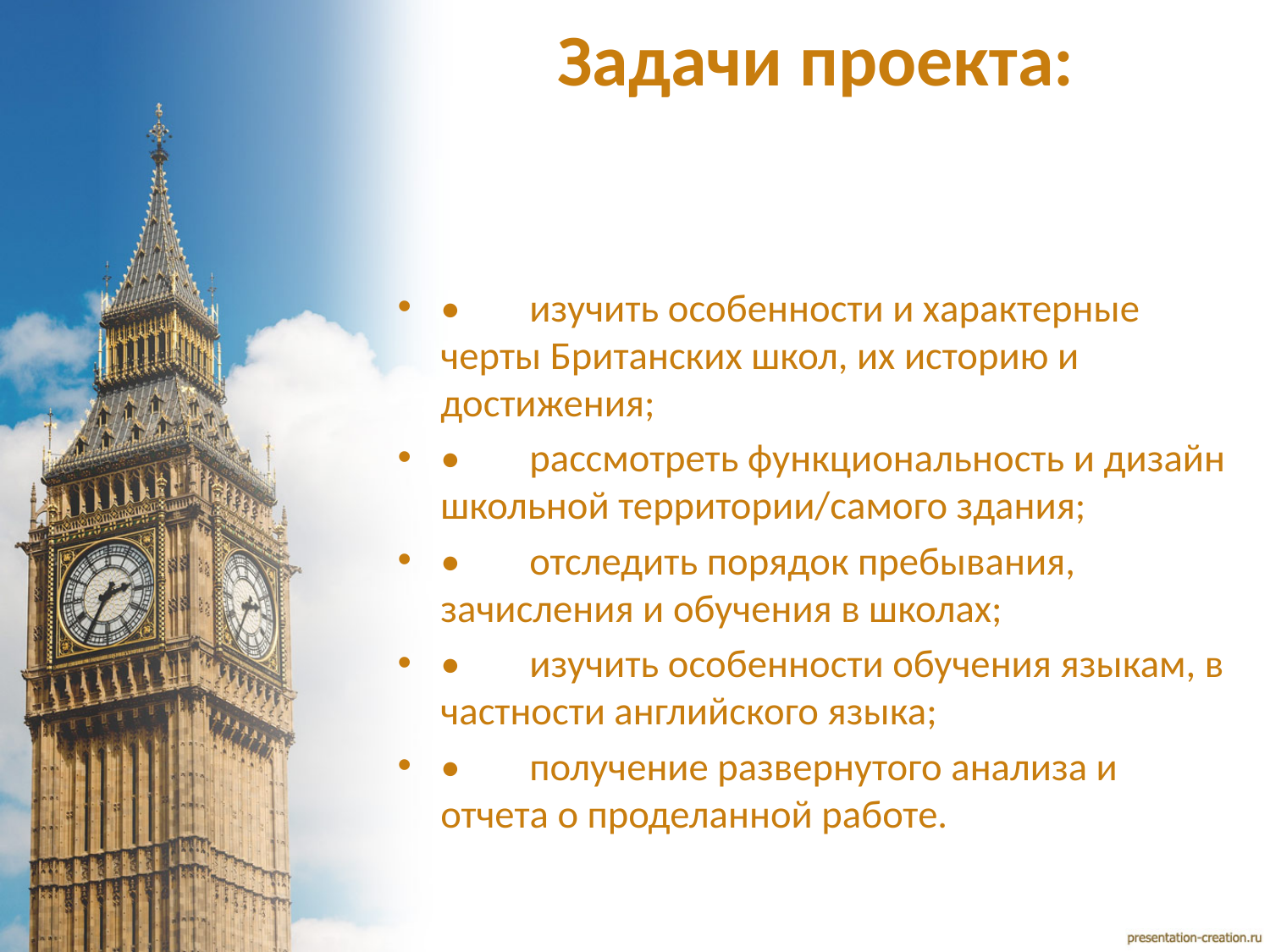

# Задачи проекта:
•	изучить особенности и характерные черты Британских школ, их историю и достижения;
•	рассмотреть функциональность и дизайн школьной территории/самого здания;
•	отследить порядок пребывания, зачисления и обучения в школах;
•	изучить особенности обучения языкам, в частности английского языка;
•	получение развернутого анализа и отчета о проделанной работе.